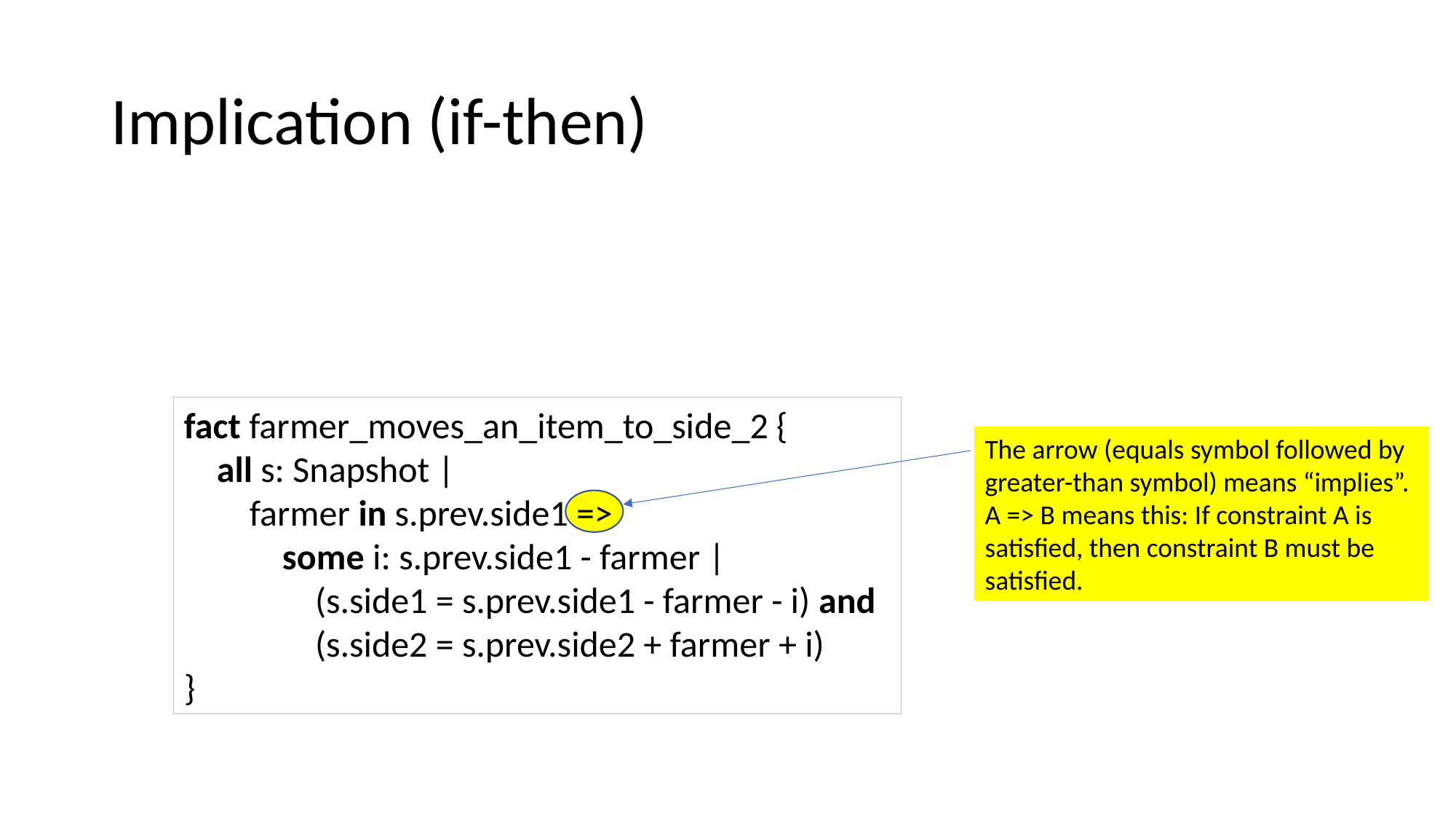

# Implication (if-then)
fact farmer_moves_an_item_to_side_2 {
    all s: Snapshot |
        farmer in s.prev.side1 =>
            some i: s.prev.side1 - farmer |
                (s.side1 = s.prev.side1 - farmer - i) and
                (s.side2 = s.prev.side2 + farmer + i)
}
The arrow (equals symbol followed by greater-than symbol) means “implies”. A => B means this: If constraint A is satisfied, then constraint B must be satisfied.